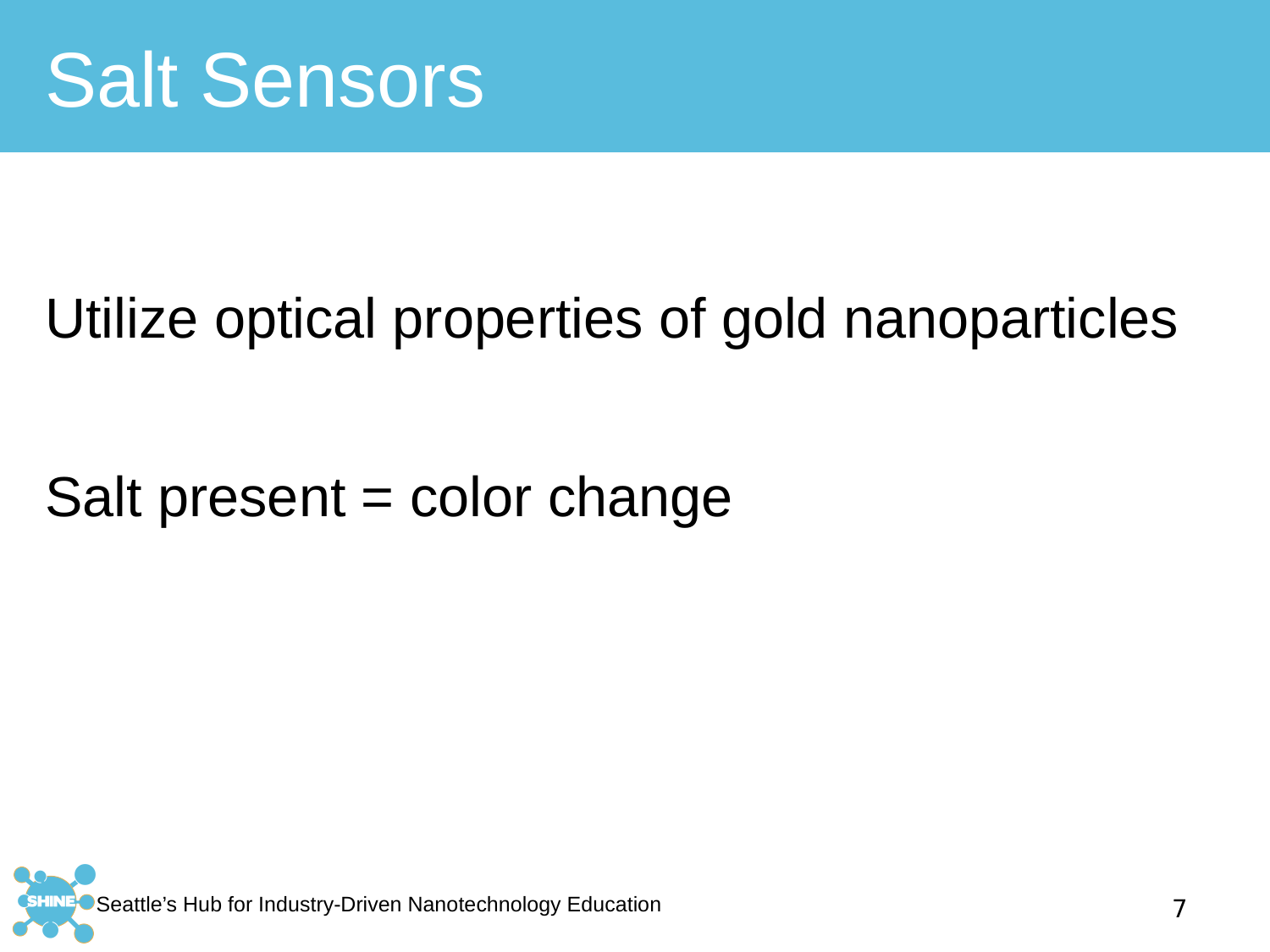

# Salt Sensors
Utilize optical properties of gold nanoparticles

Salt present = color change

7